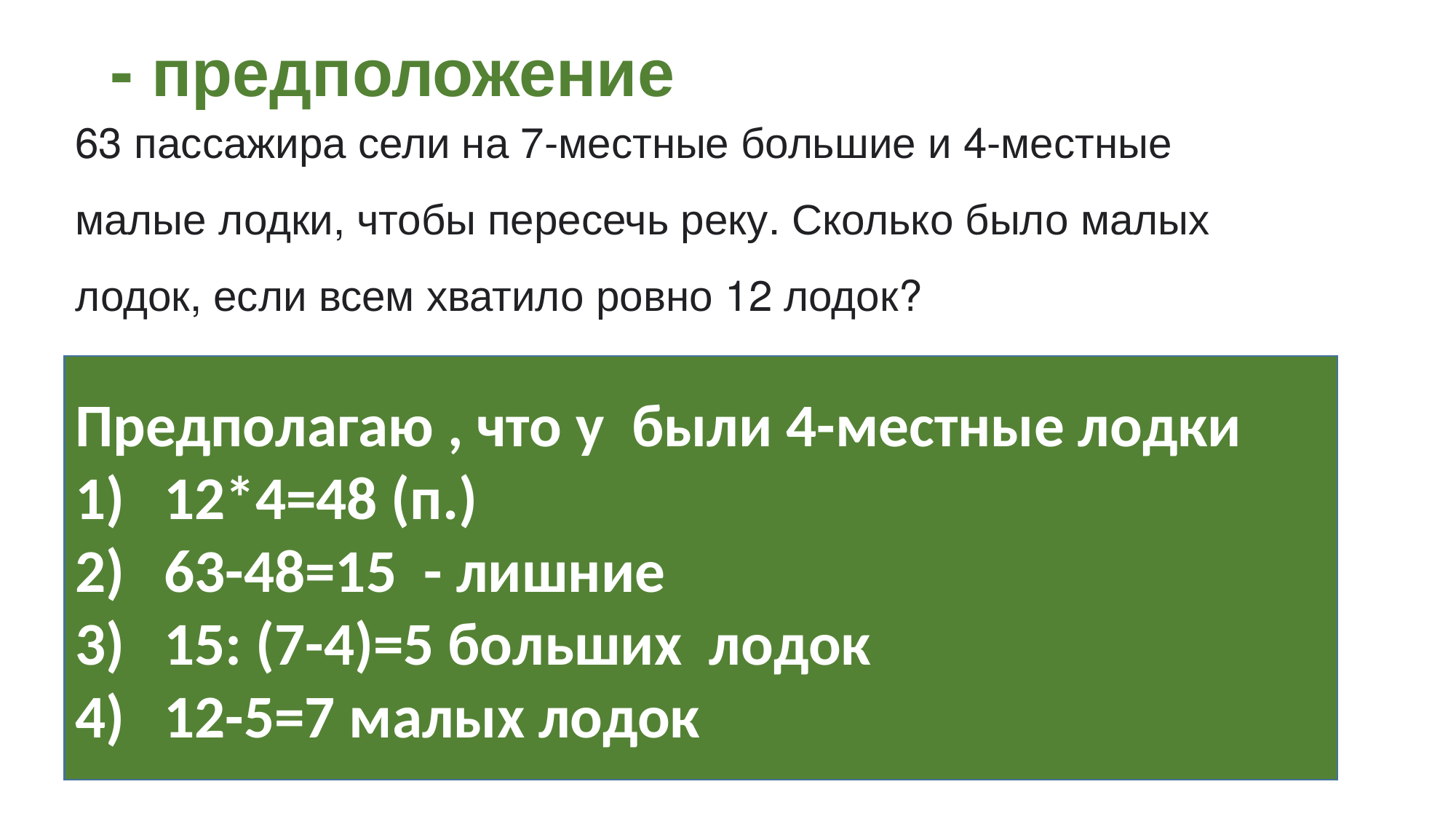

# - предположение
63 пассажира сели на 7-местные большие и 4-местные малые лодки, чтобы пересечь реку. Сколько было малых лодок, если всем хватило ровно 12 лодок?
Предполагаю , что у  были 4-местные лодки
12*4=48 (п.)
63-48=15  - лишние
15: (7-4)=5 больших  лодок
12-5=7 малых лодок